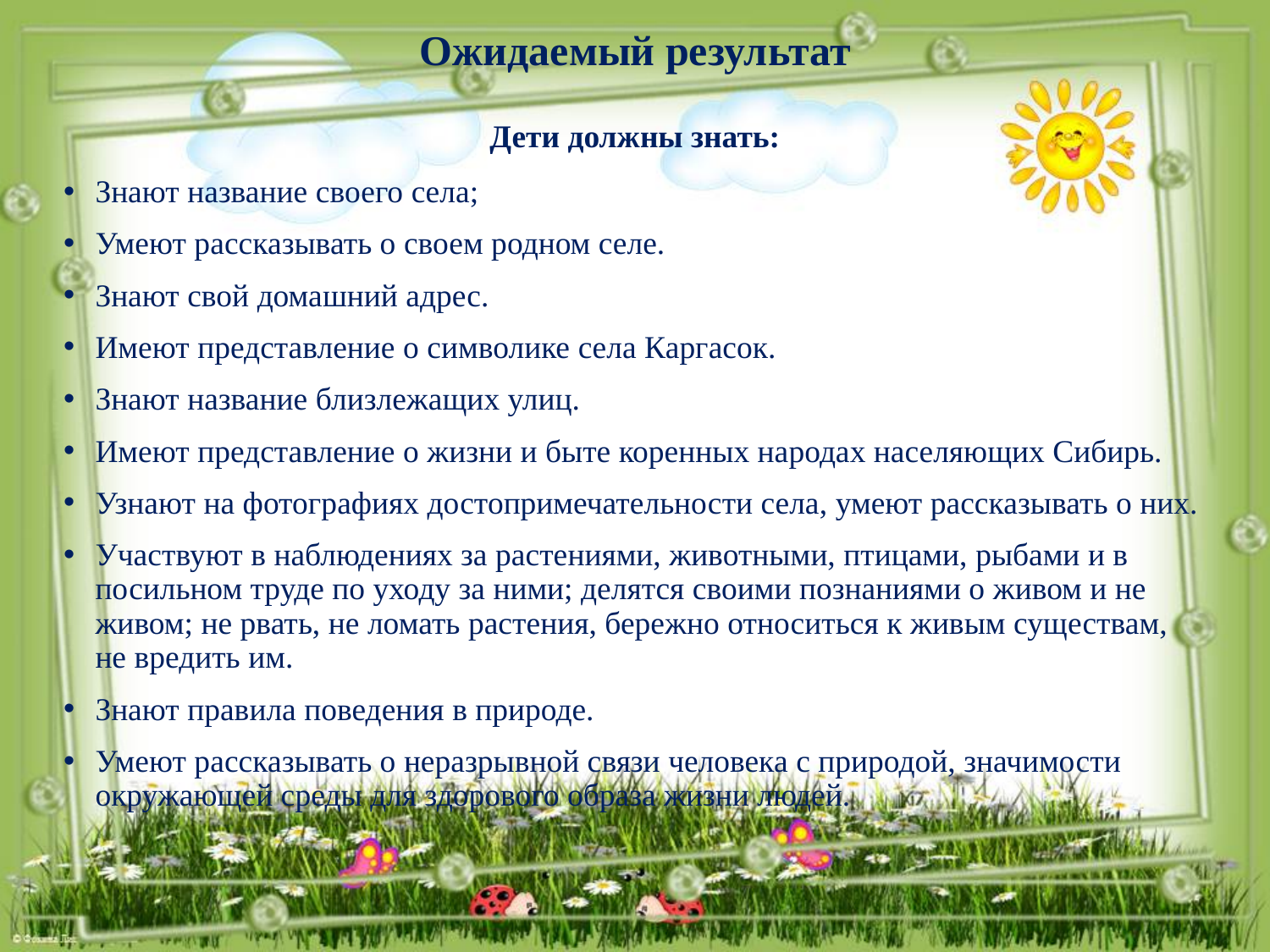

# Ожидаемый результат Дети должны знать:
Знают название своего села;
Умеют рассказывать о своем родном селе.
Знают свой домашний адрес.
Имеют представление о символике села Каргасок.
Знают название близлежащих улиц.
Имеют представление о жизни и быте коренных народах населяющих Сибирь.
Узнают на фотографиях достопримечательности села, умеют рассказывать о них.
Участвуют в наблюдениях за растениями, животными, птицами, рыбами и в посильном труде по уходу за ними; делятся своими познаниями о живом и не живом; не рвать, не ломать растения, бережно относиться к живым существам, не вредить им.
Знают правила поведения в природе.
Умеют рассказывать о неразрывной связи человека с природой, значимости окружающей среды для здорового образа жизни людей.